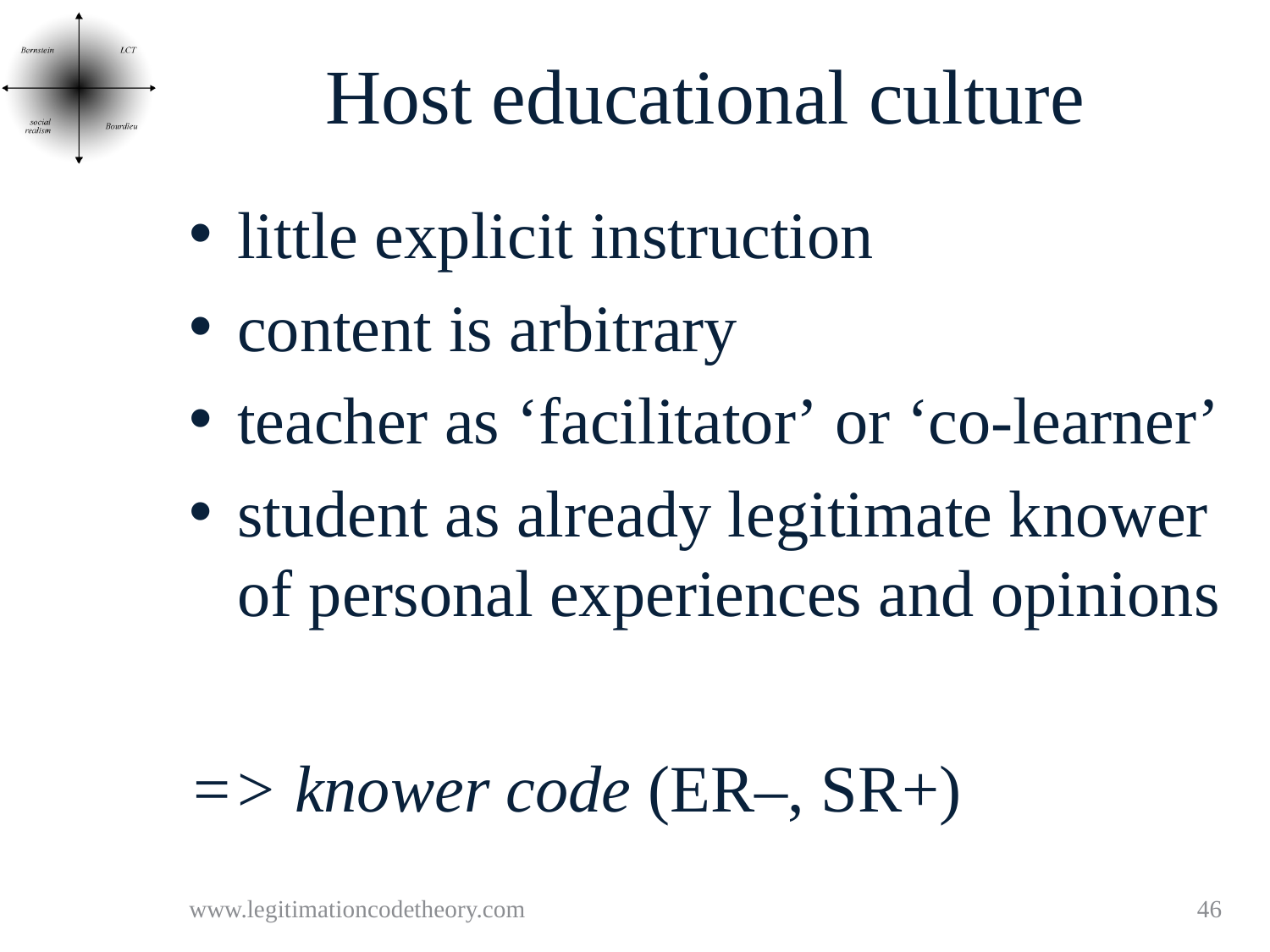

# Host educational culture

little explicit instruction
content is arbitrary
teacher as ‘facilitator’ or ‘co-learner’
student as already legitimate knower of personal experiences and opinions

=> knower code (ER–, SR+)

www.legitimationcodetheory.com
46